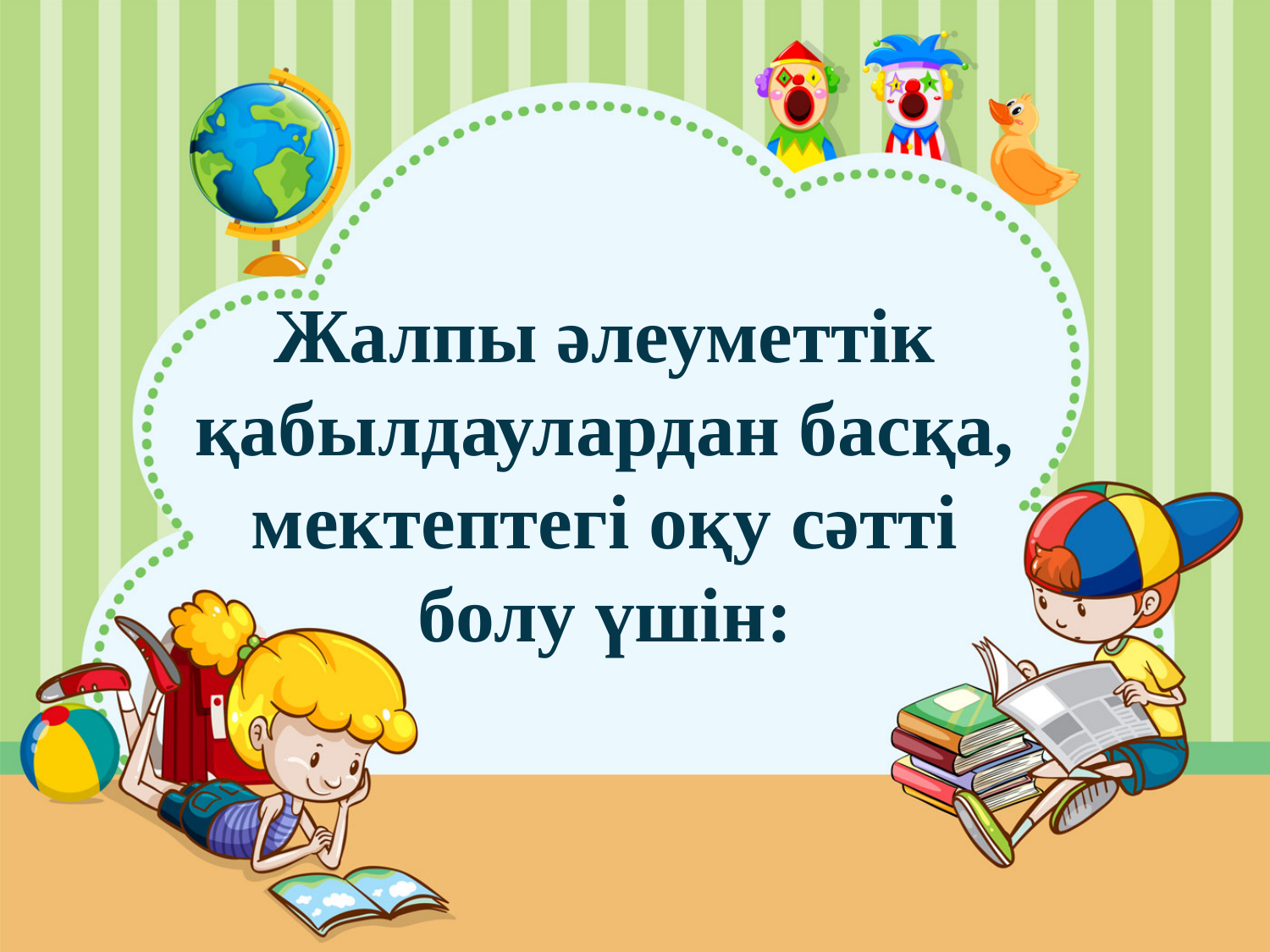

# Жалпы әлеуметтік қабылдаулардан басқа, мектептегі оқу сәтті болу үшін: